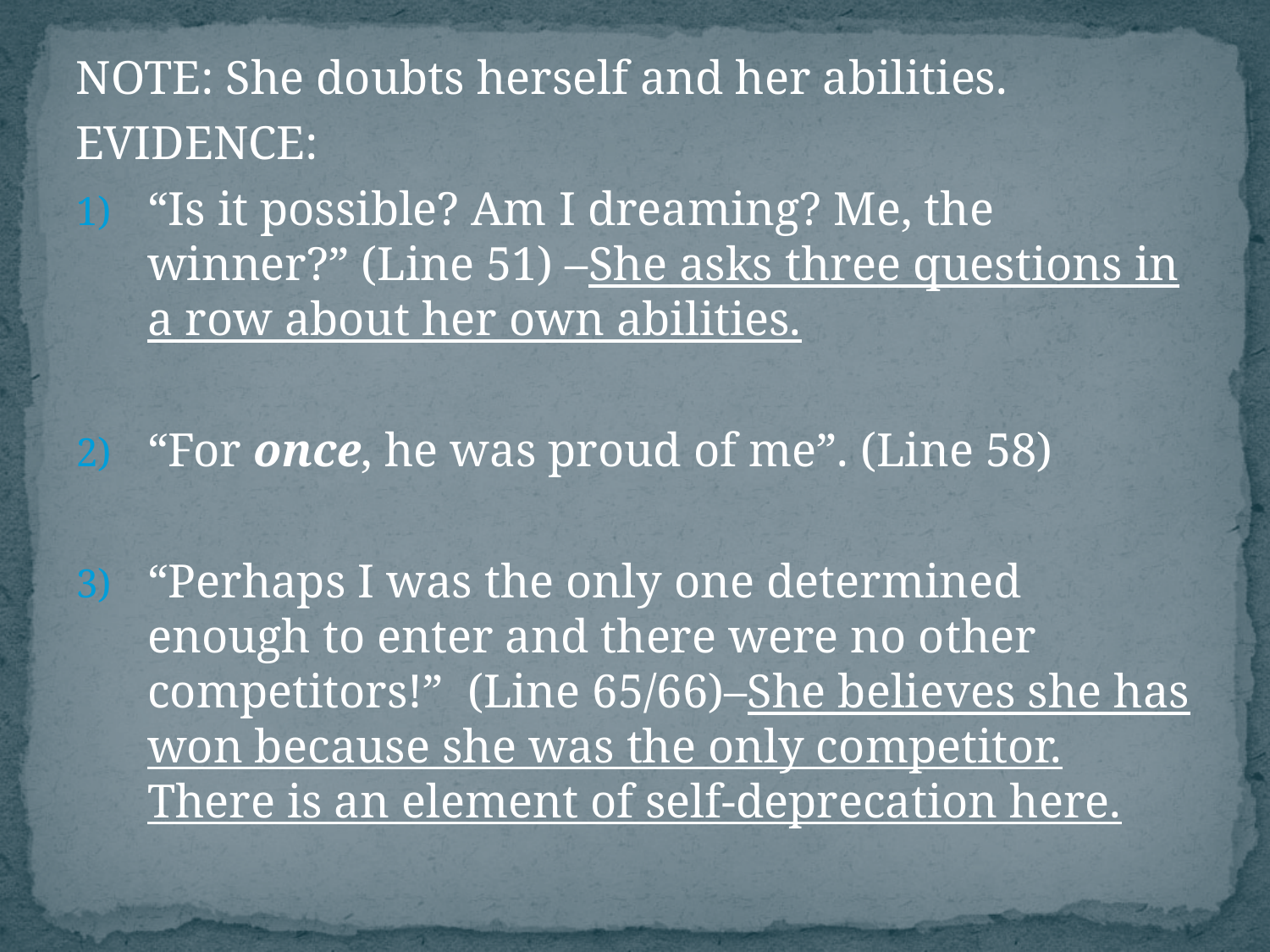

NOTE: She doubts herself and her abilities.
EVIDENCE:
“Is it possible? Am I dreaming? Me, the winner?” (Line 51) –She asks three questions in a row about her own abilities.

“For once, he was proud of me”. (Line 58)

“Perhaps I was the only one determined enough to enter and there were no other competitors!”  (Line 65/66)–She believes she has won because she was the only competitor. There is an element of self-deprecation here.